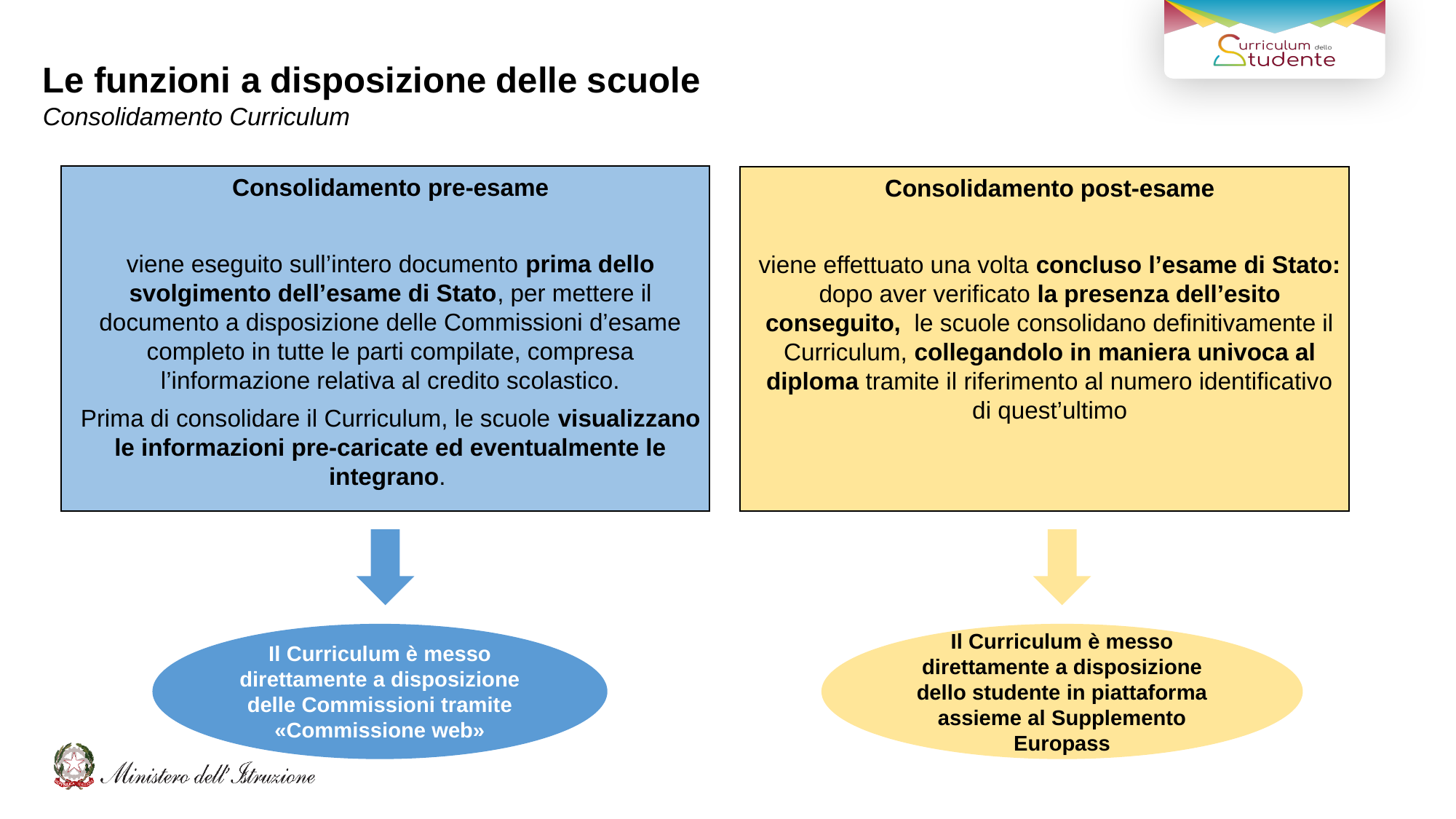

# Le funzioni a disposizione delle scuole Consolidamento Curriculum

Consolidamento pre-esame

viene eseguito sull’intero documento prima dello svolgimento dell’esame di Stato, per mettere il documento a disposizione delle Commissioni d’esame completo in tutte le parti compilate, compresa l’informazione relativa al credito scolastico.
Prima di consolidare il Curriculum, le scuole visualizzano le informazioni pre-caricate ed eventualmente le integrano.

Consolidamento post-esame

viene effettuato una volta concluso l’esame di Stato: dopo aver verificato la presenza dell’esito conseguito,  le scuole consolidano definitivamente il Curriculum, collegandolo in maniera univoca al diploma tramite il riferimento al numero identificativo di quest’ultimo

Il Curriculum è messo direttamente a disposizione dello studente in piattaforma assieme al Supplemento Europass
Il Curriculum è messo direttamente a disposizione delle Commissioni tramite «Commissione web»